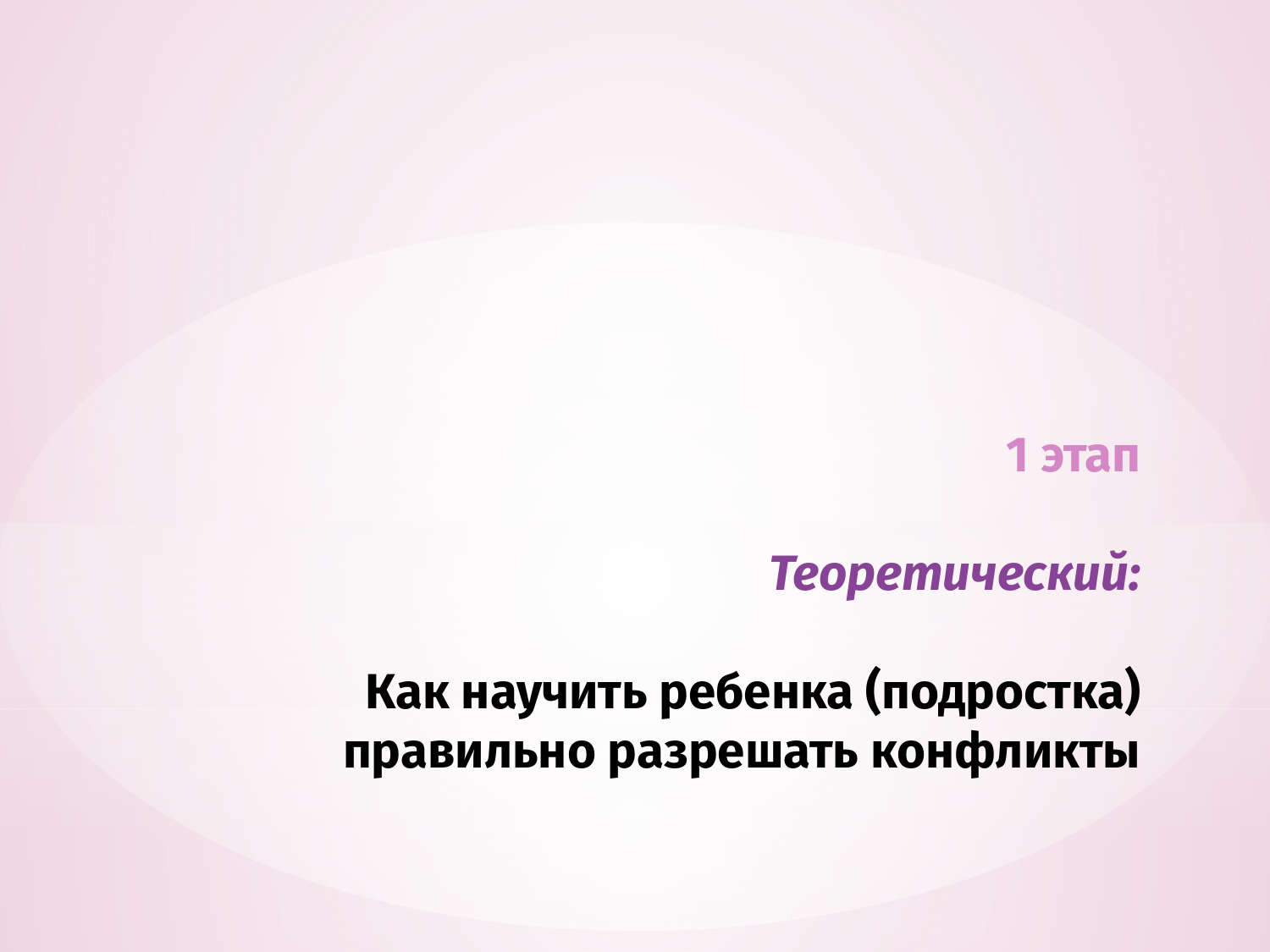

# 1 этап Теоретический: Как научить ребенка (подростка) правильно разрешать конфликты